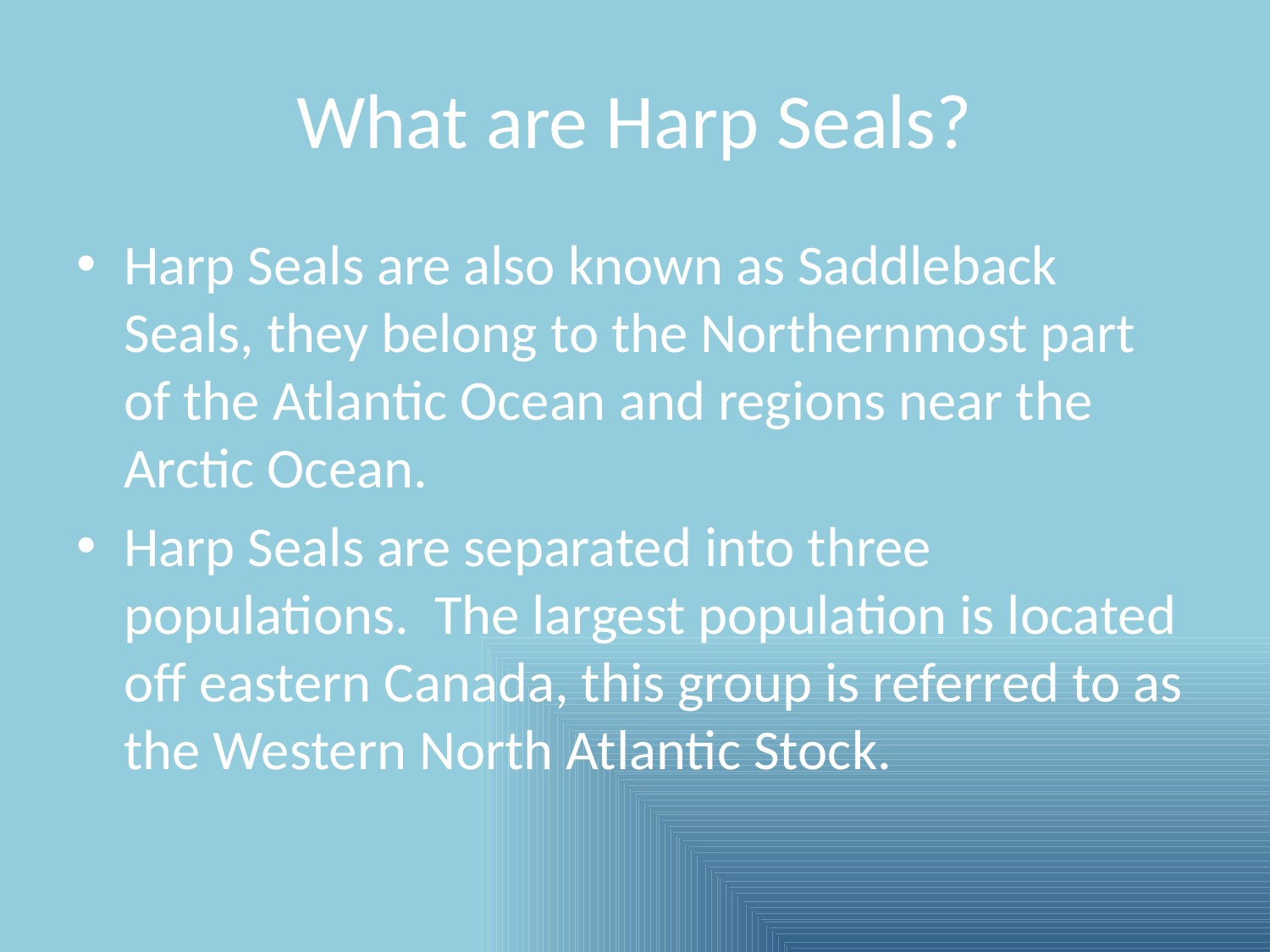

# What are Harp Seals?
Harp Seals are also known as Saddleback Seals, they belong to the Northernmost part of the Atlantic Ocean and regions near the Arctic Ocean.
Harp Seals are separated into three populations.  The largest population is located off eastern Canada, this group is referred to as the Western North Atlantic Stock.